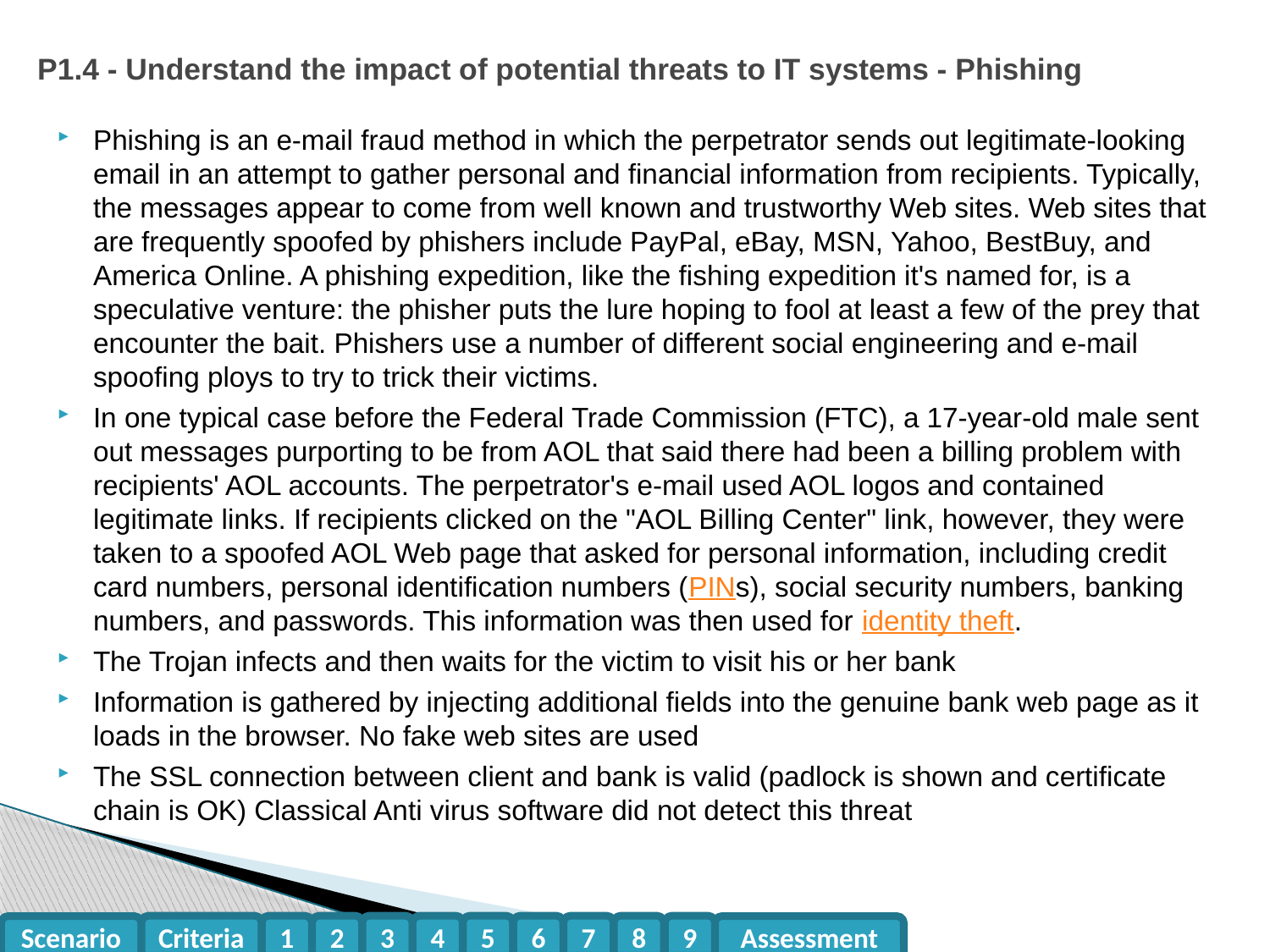

# P1.4 - Understand the impact of potential threats to IT systems - Phishing
Phishing is an e-mail fraud method in which the perpetrator sends out legitimate-looking email in an attempt to gather personal and financial information from recipients. Typically, the messages appear to come from well known and trustworthy Web sites. Web sites that are frequently spoofed by phishers include PayPal, eBay, MSN, Yahoo, BestBuy, and America Online. A phishing expedition, like the fishing expedition it's named for, is a speculative venture: the phisher puts the lure hoping to fool at least a few of the prey that encounter the bait. Phishers use a number of different social engineering and e-mail spoofing ploys to try to trick their victims.
In one typical case before the Federal Trade Commission (FTC), a 17-year-old male sent out messages purporting to be from AOL that said there had been a billing problem with recipients' AOL accounts. The perpetrator's e-mail used AOL logos and contained legitimate links. If recipients clicked on the "AOL Billing Center" link, however, they were taken to a spoofed AOL Web page that asked for personal information, including credit card numbers, personal identification numbers (PINs), social security numbers, banking numbers, and passwords. This information was then used for identity theft.
The Trojan infects and then waits for the victim to visit his or her bank
Information is gathered by injecting additional fields into the genuine bank web page as it loads in the browser. No fake web sites are used
The SSL connection between client and bank is valid (padlock is shown and certificate chain is OK) Classical Anti virus software did not detect this threat